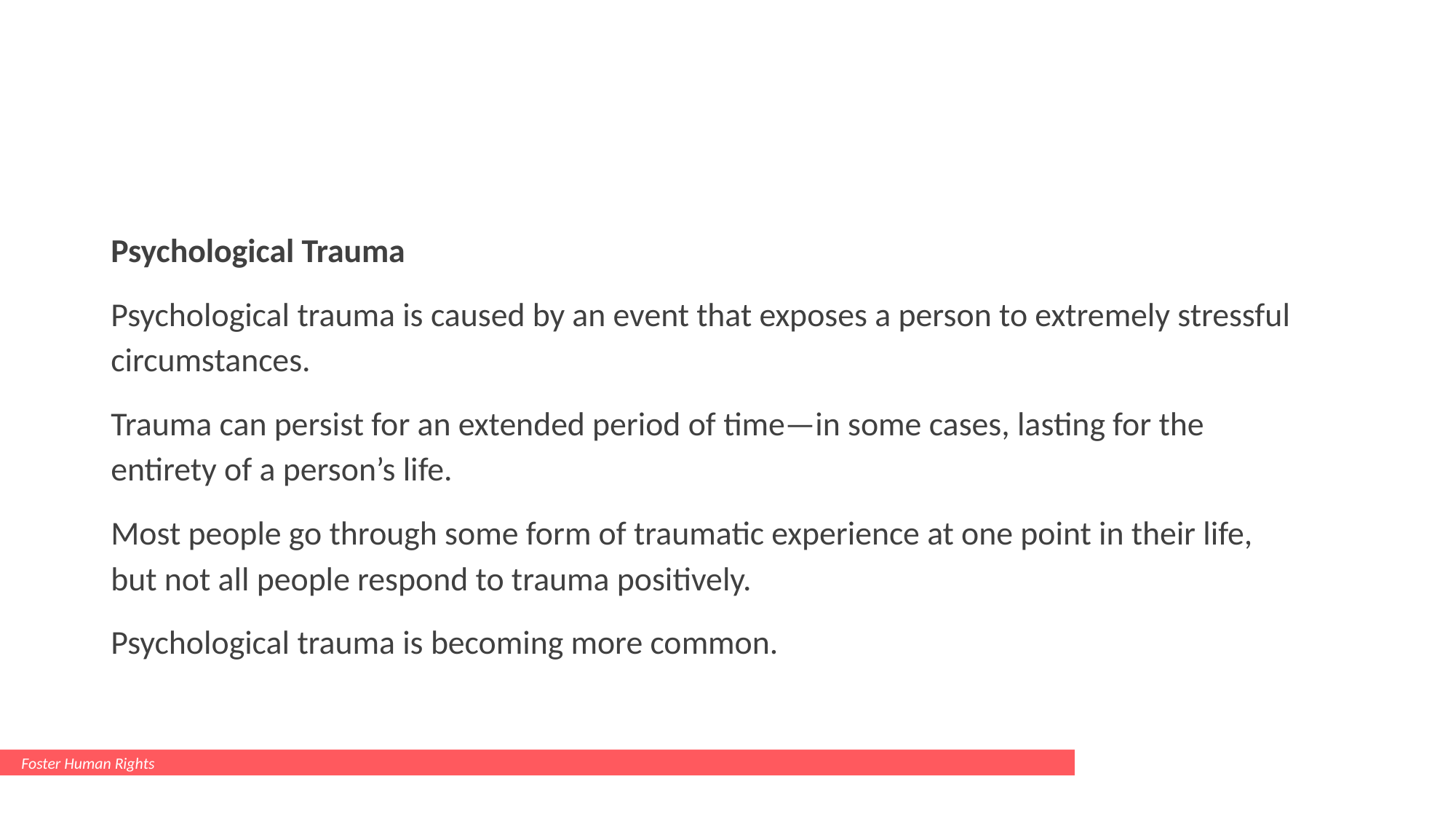

#
Psychological Trauma
Psychological trauma is caused by an event that exposes a person to extremely stressful circumstances.
Trauma can persist for an extended period of time—in some cases, lasting for the entirety of a person’s life.
Most people go through some form of traumatic experience at one point in their life, but not all people respond to trauma positively.
Psychological trauma is becoming more common.
Foster Human Rights